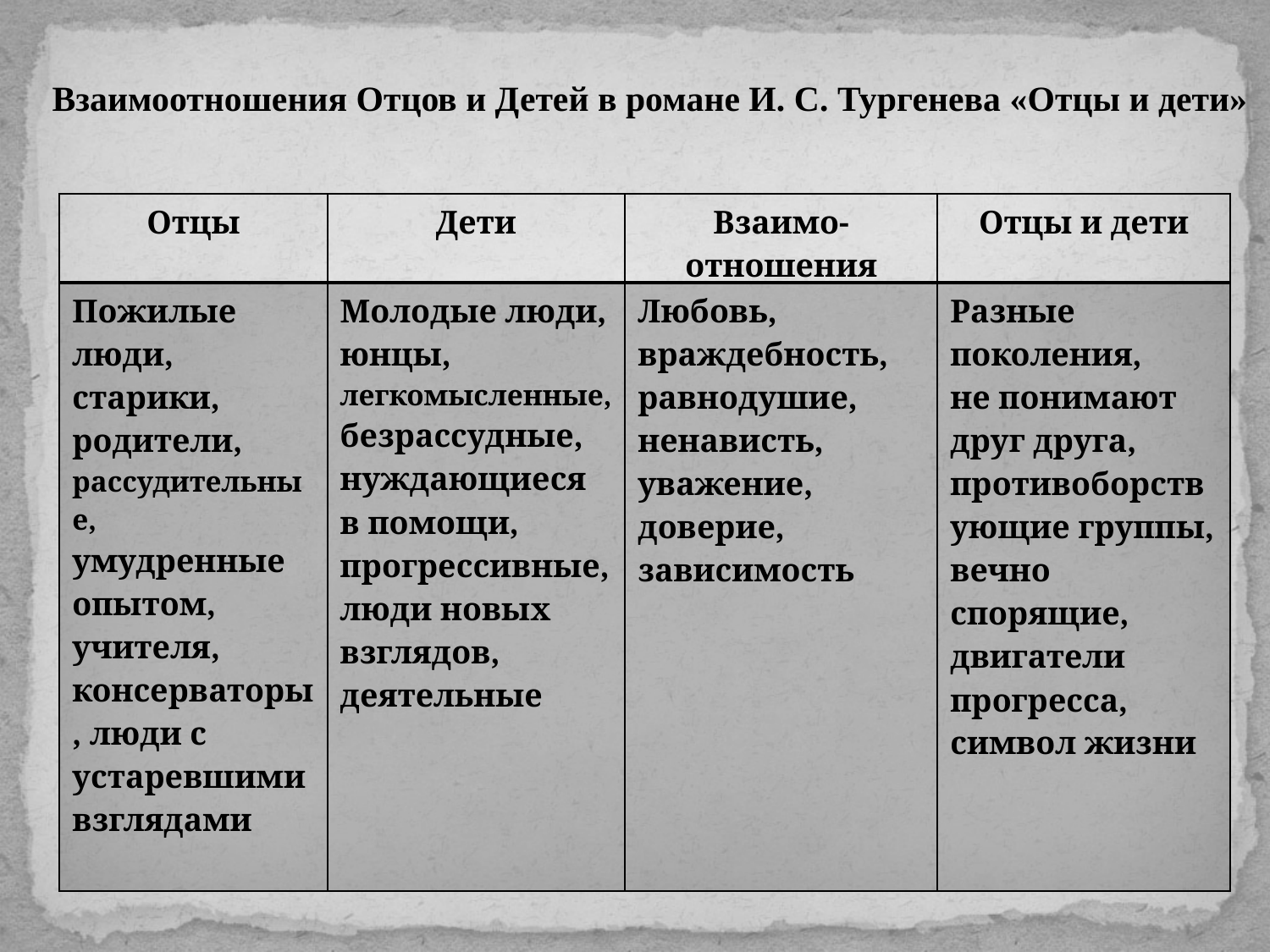

Взаимоотношения Отцов и Детей в романе И. С. Тургенева «Отцы и дети»
| Отцы | Дети | Взаимо- отношения | Отцы и дети |
| --- | --- | --- | --- |
| Пожилые люди, старики, родители, рассудительные, умудренные опытом, учителя, консерваторы, люди с устаревшими взглядами | Молодые люди, юнцы, легкомысленные, безрассудные, нуждающиеся в помощи, прогрессивные, люди новых взглядов, деятельные | Любовь, враждебность, равнодушие, ненависть, уважение, доверие, зависимость | Разные поколения, не понимают друг друга, противоборствующие группы, вечно спорящие, двигатели прогресса, символ жизни |